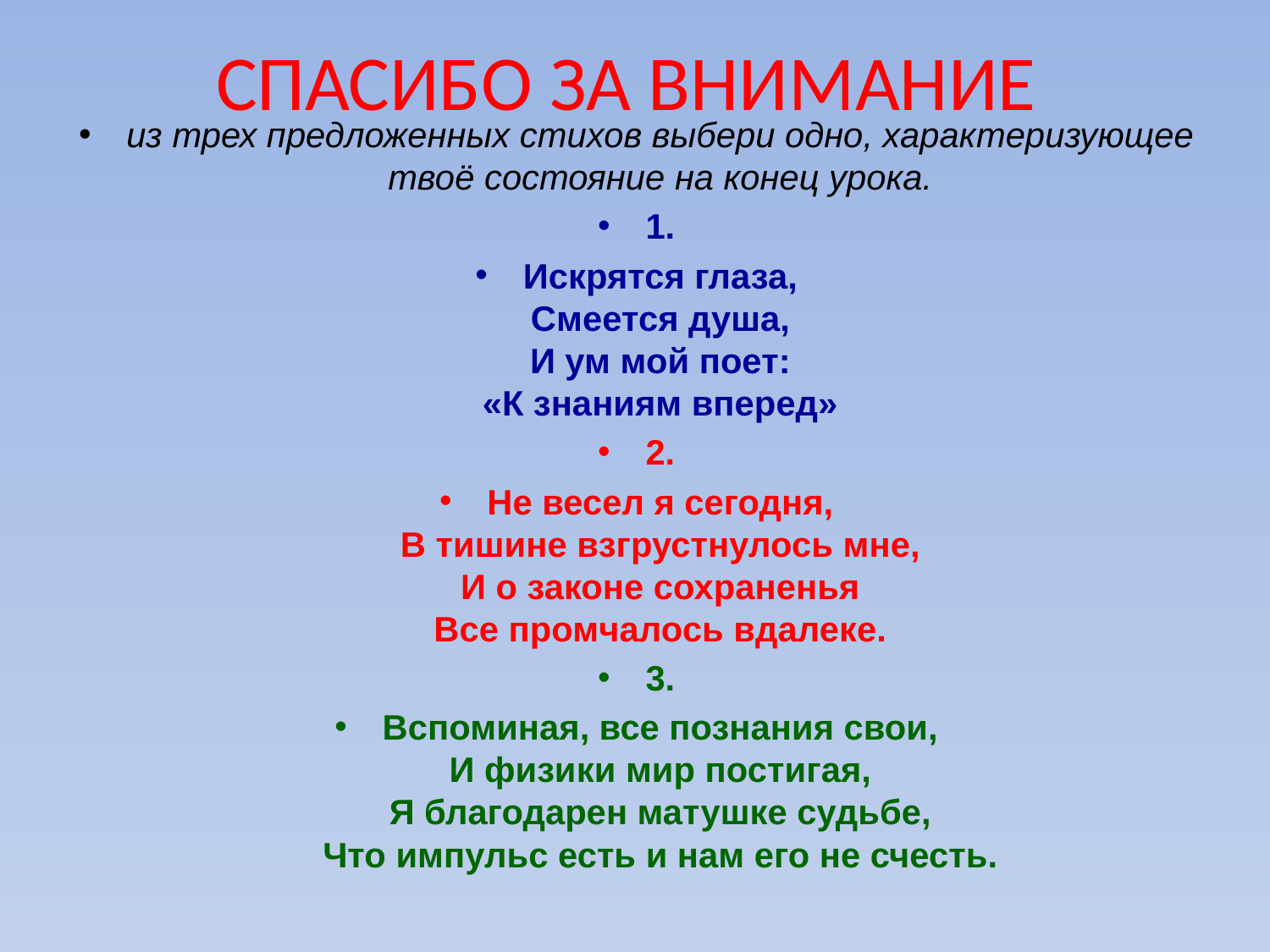

# СПАСИБО ЗА ВНИМАНИЕ
из трех предложенных стихов выбери одно, характеризующее твоё состояние на конец урока.
1.
Искрятся глаза,
Смеется душа,
И ум мой поет:
«К знаниям вперед»
2.
Не весел я сегодня,
В тишине взгрустнулось мне,
И о законе сохраненья
Все промчалось вдалеке.
3.
Вспоминая, все познания свои,
И физики мир постигая,
Я благодарен матушке судьбе,
Что импульс есть и нам его не счесть.